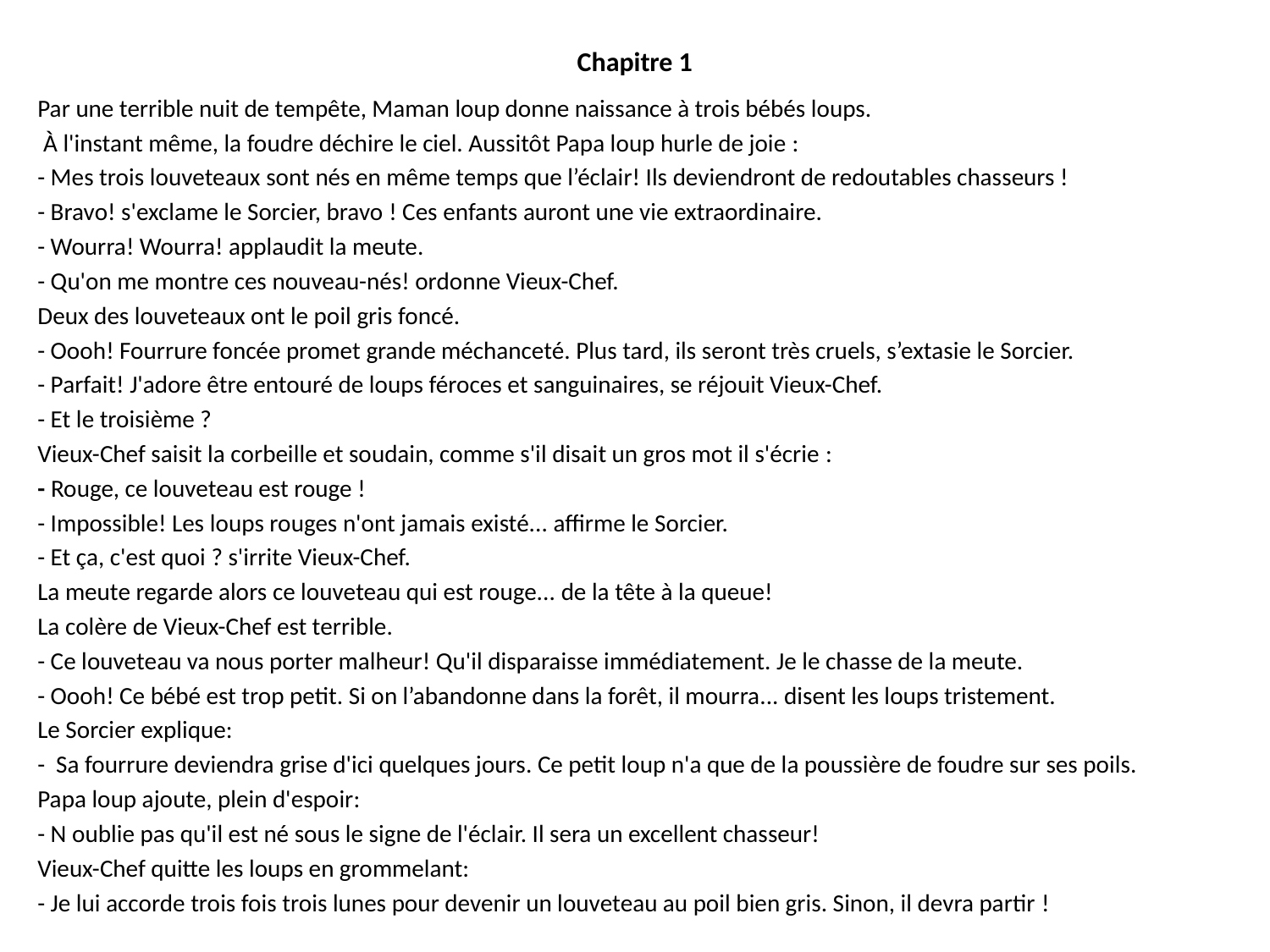

# Chapitre 1
Par une terrible nuit de tempête, Maman loup donne naissance à trois bébés loups.
 À l'instant même, la foudre déchire le ciel. Aussitôt Papa loup hurle de joie :
- Mes trois louveteaux sont nés en même temps que l’éclair! Ils deviendront de redoutables chasseurs !
- Bravo! s'exclame le Sorcier, bravo ! Ces enfants auront une vie extraordinaire.
- Wourra! Wourra! applaudit la meute.
- Qu'on me montre ces nouveau-nés! ordonne Vieux-Chef.
Deux des louveteaux ont le poil gris foncé.
- Oooh! Fourrure foncée promet grande méchanceté. Plus tard, ils seront très cruels, s’extasie le Sorcier.
- Parfait! J'adore être entouré de loups féroces et sanguinaires, se réjouit Vieux-Chef.
- Et le troisième ?
Vieux-Chef saisit la corbeille et soudain, comme s'il disait un gros mot il s'écrie :
- Rouge, ce louveteau est rouge !
- Impossible! Les loups rouges n'ont jamais existé... affirme le Sorcier.
- Et ça, c'est quoi ? s'irrite Vieux-Chef.
La meute regarde alors ce louveteau qui est rouge... de la tête à la queue!
La colère de Vieux-Chef est terrible.
- Ce louveteau va nous porter malheur! Qu'il disparaisse immédiatement. Je le chasse de la meute.
- Oooh! Ce bébé est trop petit. Si on l’abandonne dans la forêt, il mourra... disent les loups tristement.
Le Sorcier explique:
-  Sa fourrure deviendra grise d'ici quelques jours. Ce petit loup n'a que de la poussière de foudre sur ses poils.
Papa loup ajoute, plein d'espoir:
- N oublie pas qu'il est né sous le signe de l'éclair. Il sera un excellent chasseur!
Vieux-Chef quitte les loups en grommelant:
- Je lui accorde trois fois trois lunes pour devenir un louveteau au poil bien gris. Sinon, il devra partir !